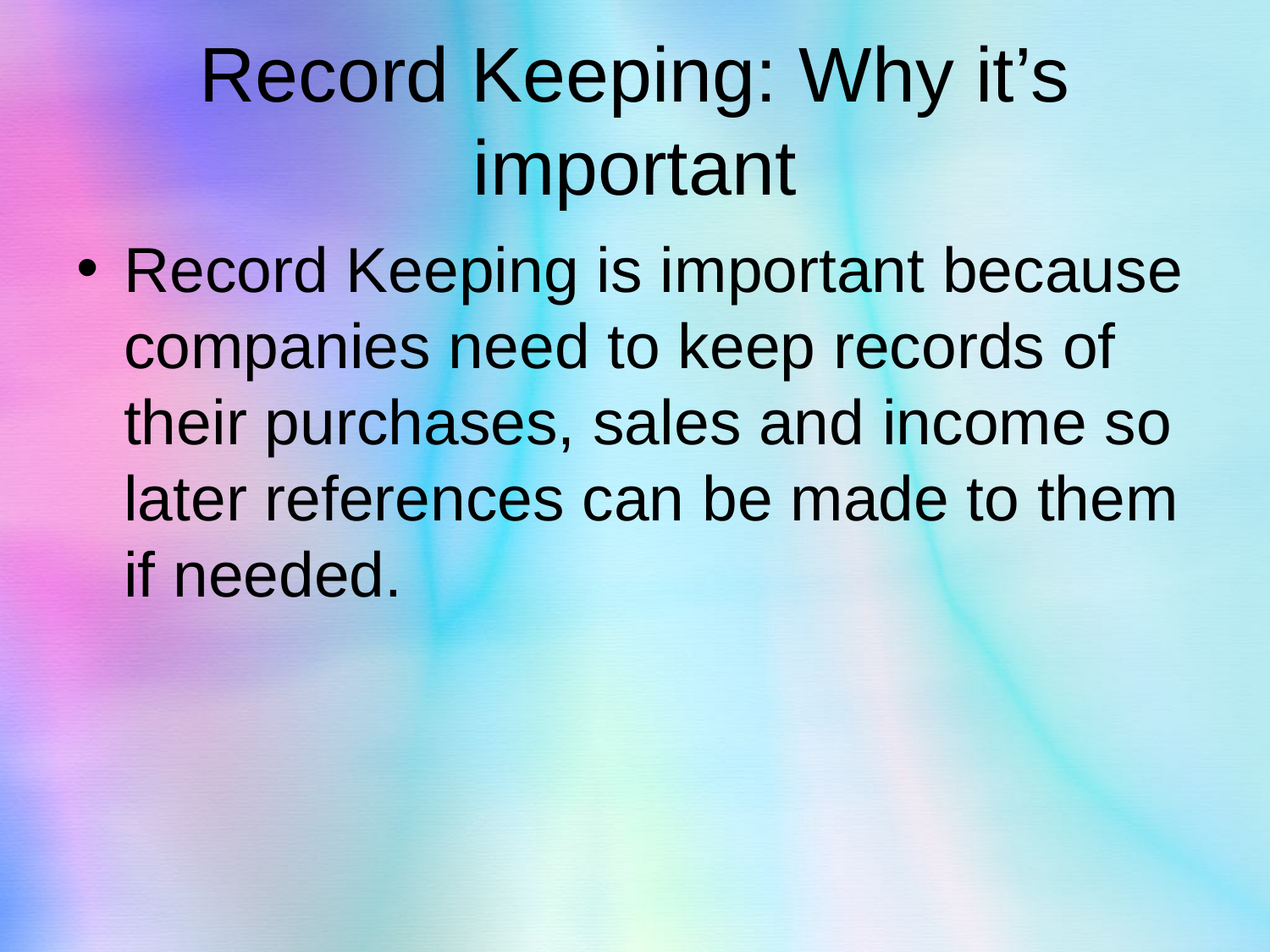

# Record Keeping: Why it’s important
Record Keeping is important because companies need to keep records of their purchases, sales and income so later references can be made to them if needed.